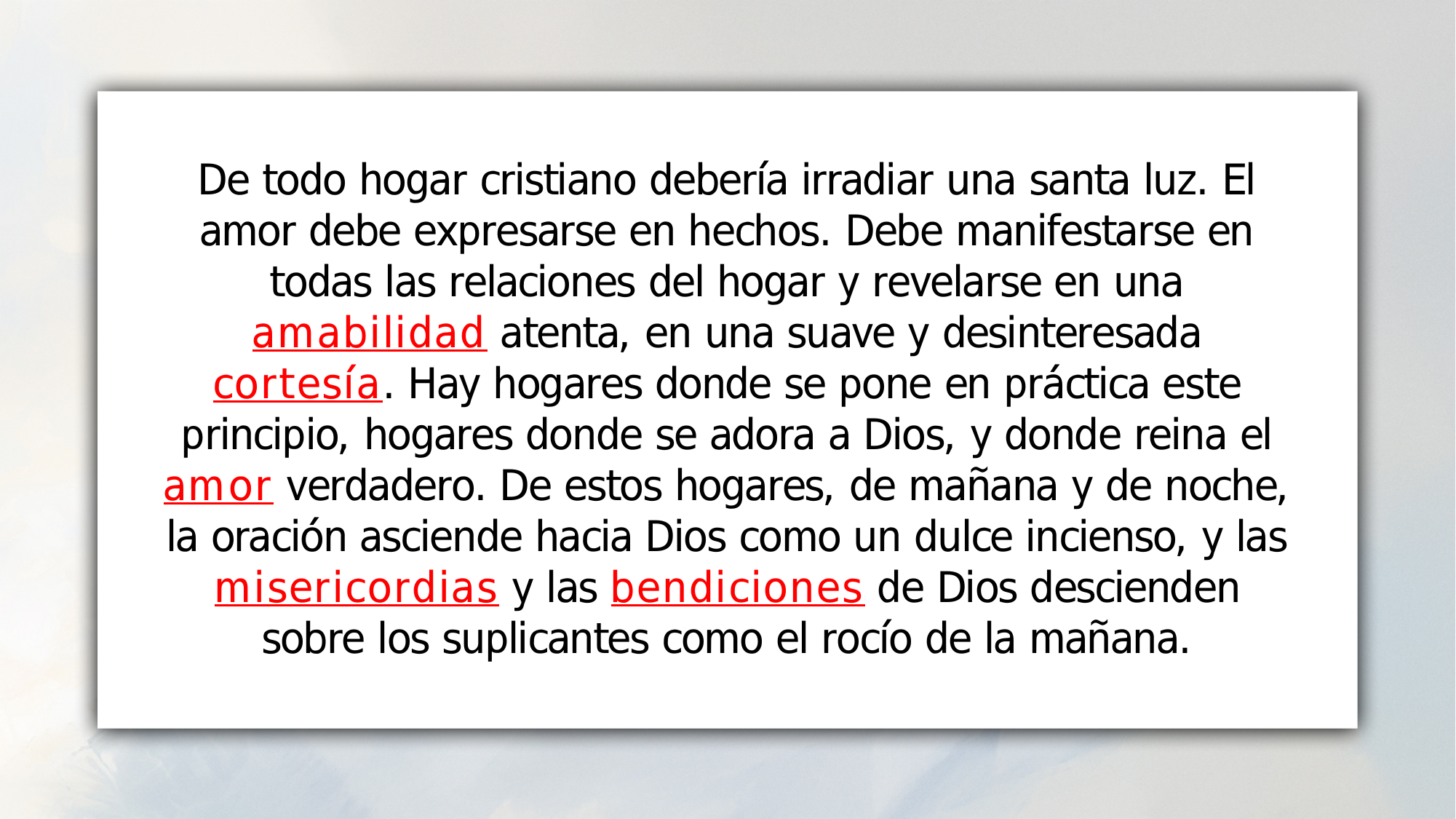

De todo hogar cristiano debería irradiar una santa luz. El amor debe expresarse en hechos. Debe manifestarse en todas las relaciones del hogar y revelarse en una amabilidad atenta, en una suave y desinteresada cortesía. Hay hogares donde se pone en práctica este principio, hogares donde se adora a Dios, y donde reina el amor verdadero. De estos hogares, de mañana y de noche, la oración asciende hacia Dios como un dulce incienso, y las misericordias y las bendiciones de Dios descienden sobre los suplicantes como el rocío de la mañana.